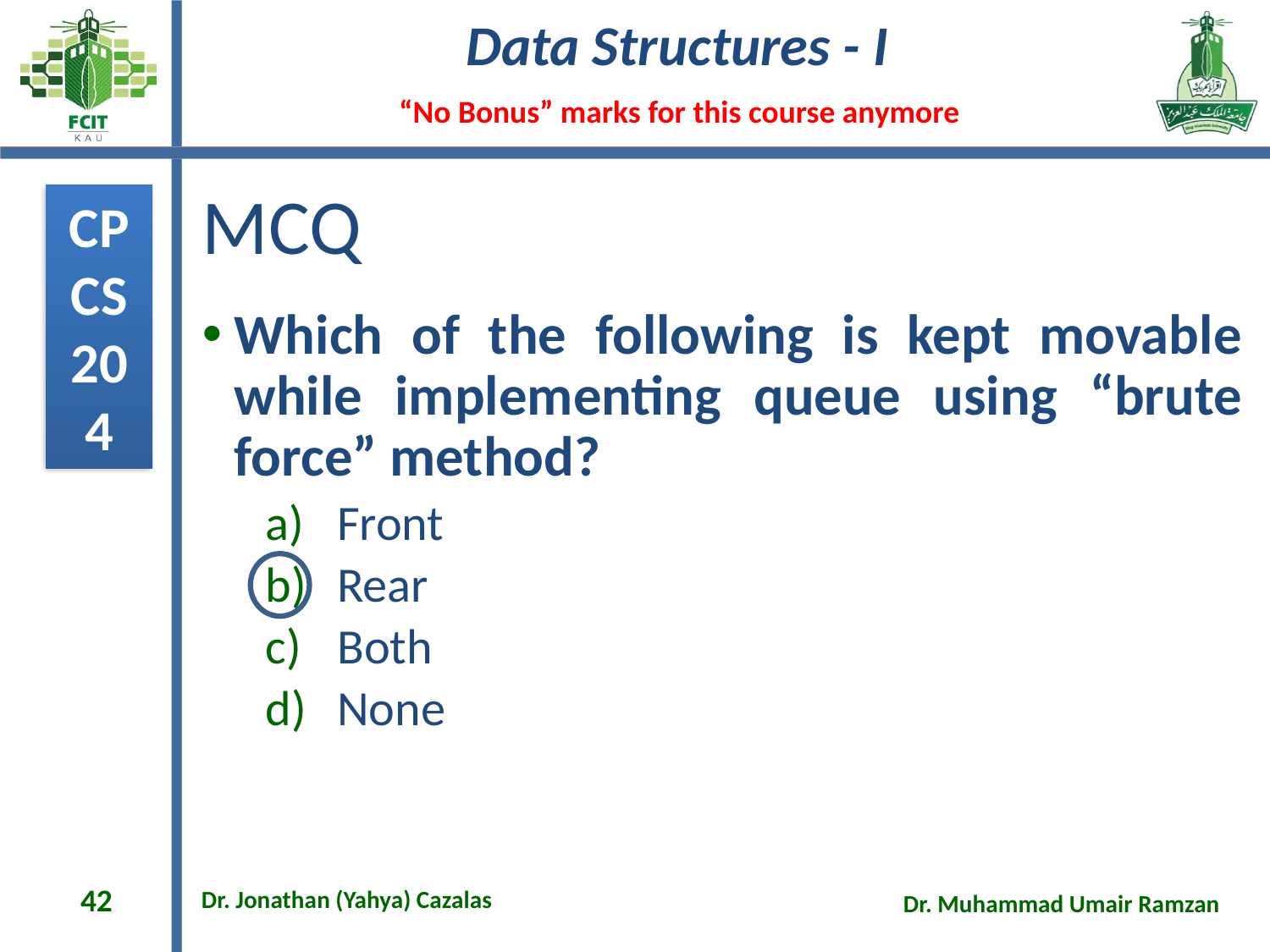

# MCQ
Which of the following is kept movable while implementing queue using “brute force” method?
Front
Rear
Both
None

42